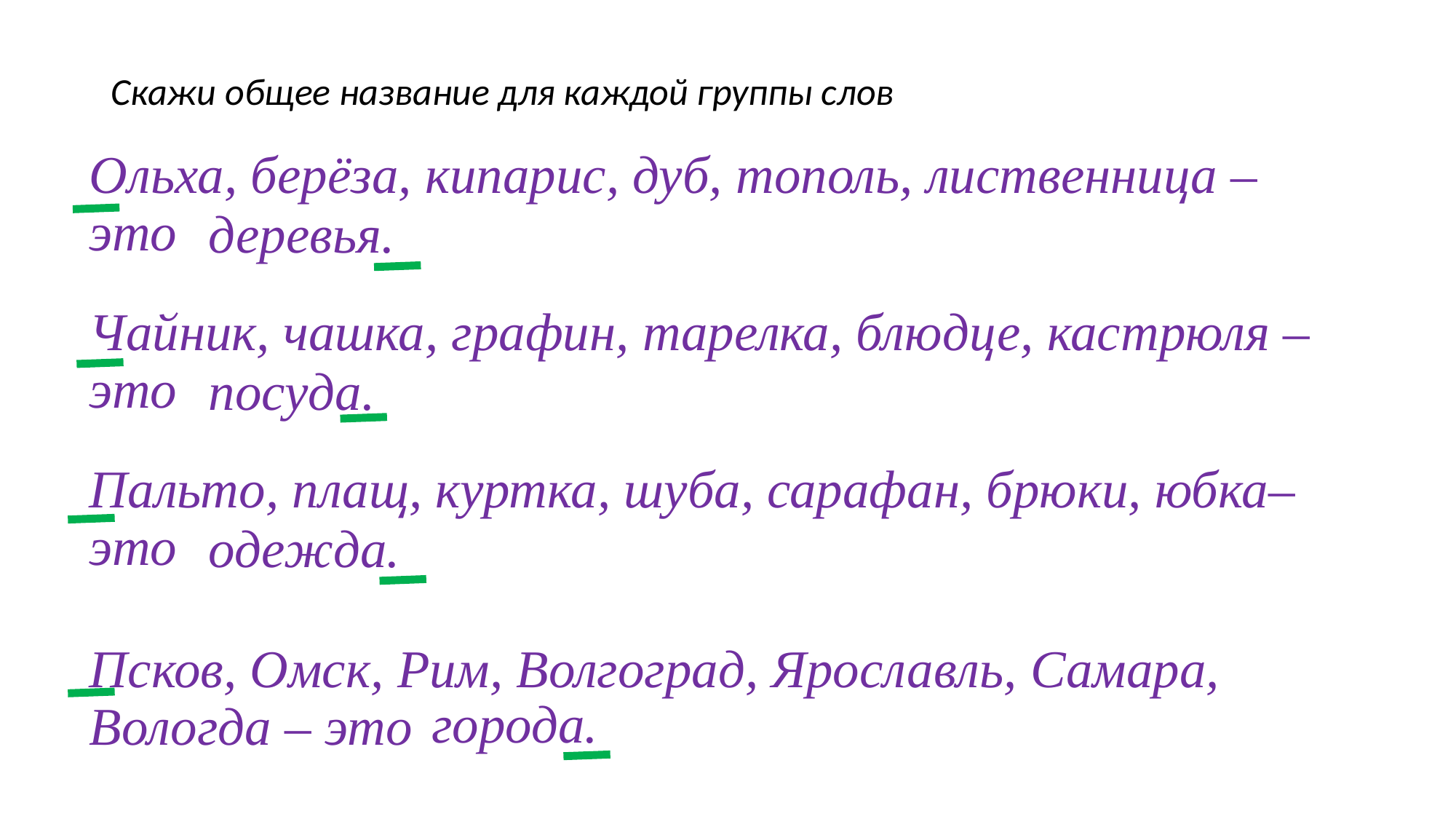

# Скажи общее название для каждой группы слов
Ольха, берёза, кипарис, дуб, тополь, лиственница – это
деревья.
Чайник, чашка, графин, тарелка, блюдце, кастрюля – это
посуда.
Пальто, плащ, куртка, шуба, сарафан, брюки, юбка– это
одежда.
Псков, Омск, Рим, Волгоград, Ярославль, Самара, Вологда – это
города.